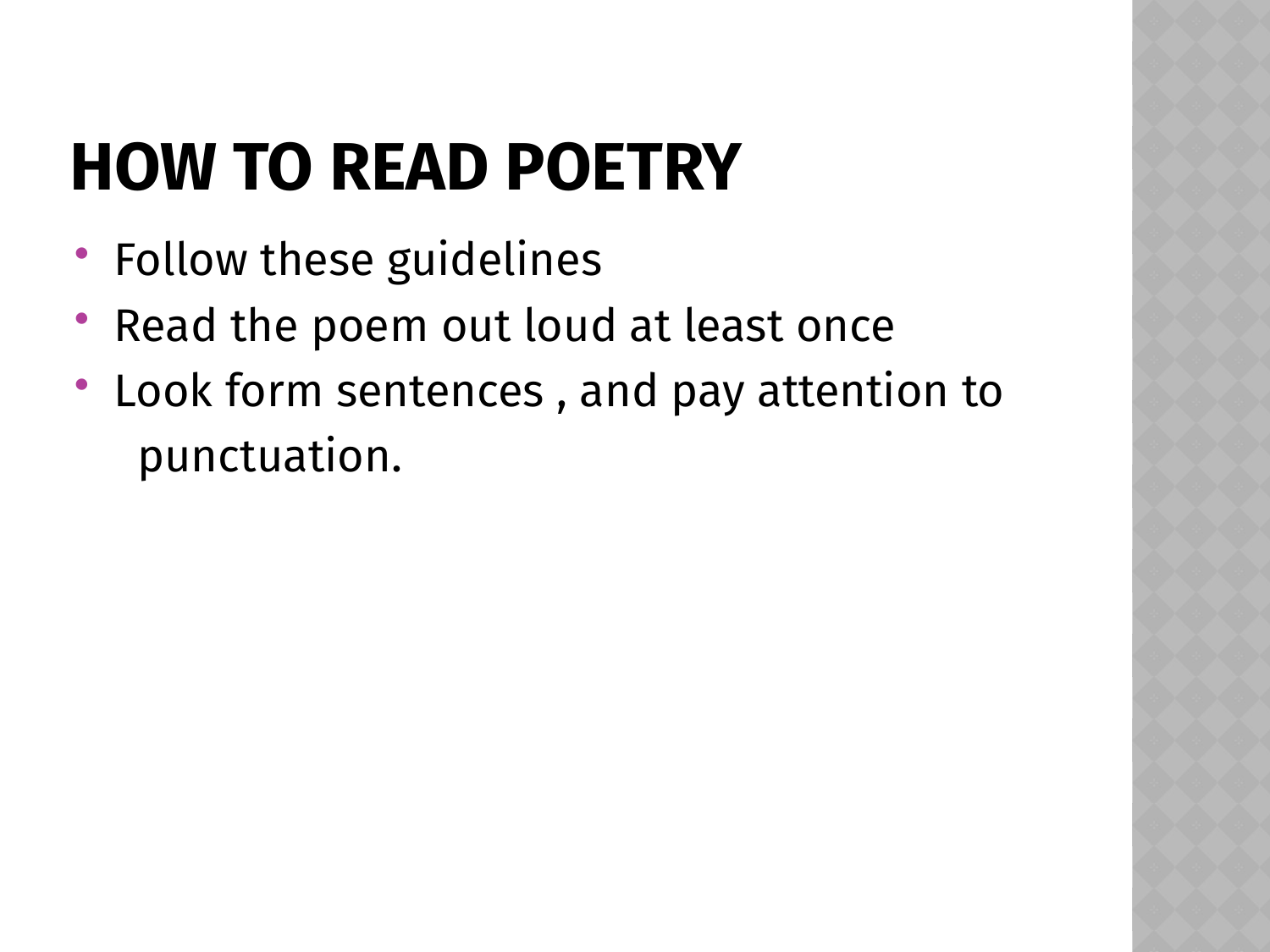

# How to read Poetry
Follow these guidelines
Read the poem out loud at least once
Look form sentences , and pay attention to
     punctuation.